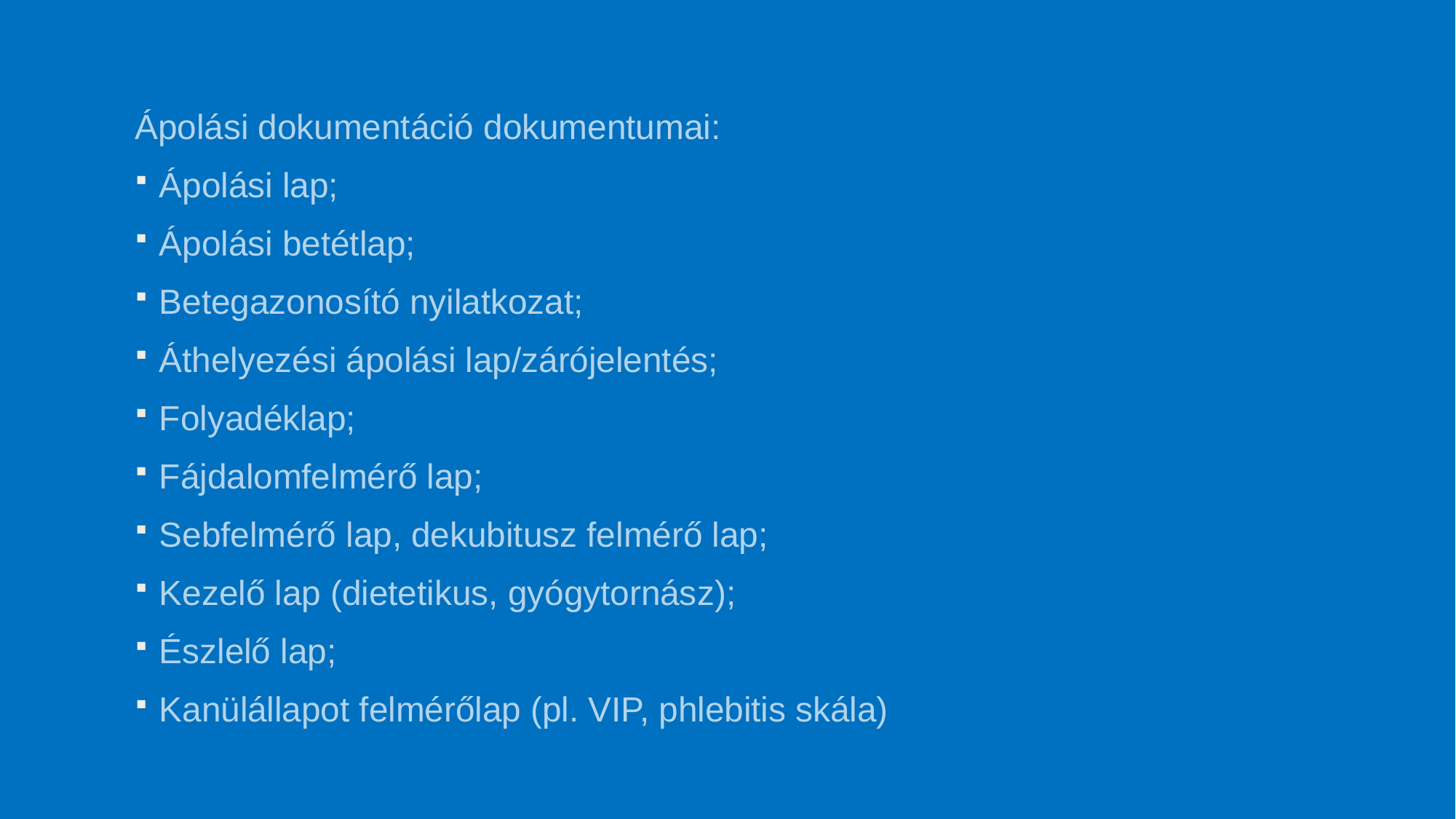

Ápolási dokumentáció dokumentumai:
Ápolási lap;
Ápolási betétlap;
Betegazonosító nyilatkozat;
Áthelyezési ápolási lap/zárójelentés;
Folyadéklap;
Fájdalomfelmérő lap;
Sebfelmérő lap, dekubitusz felmérő lap;
Kezelő lap (dietetikus, gyógytornász);
Észlelő lap;
Kanülállapot felmérőlap (pl. VIP, phlebitis skála)